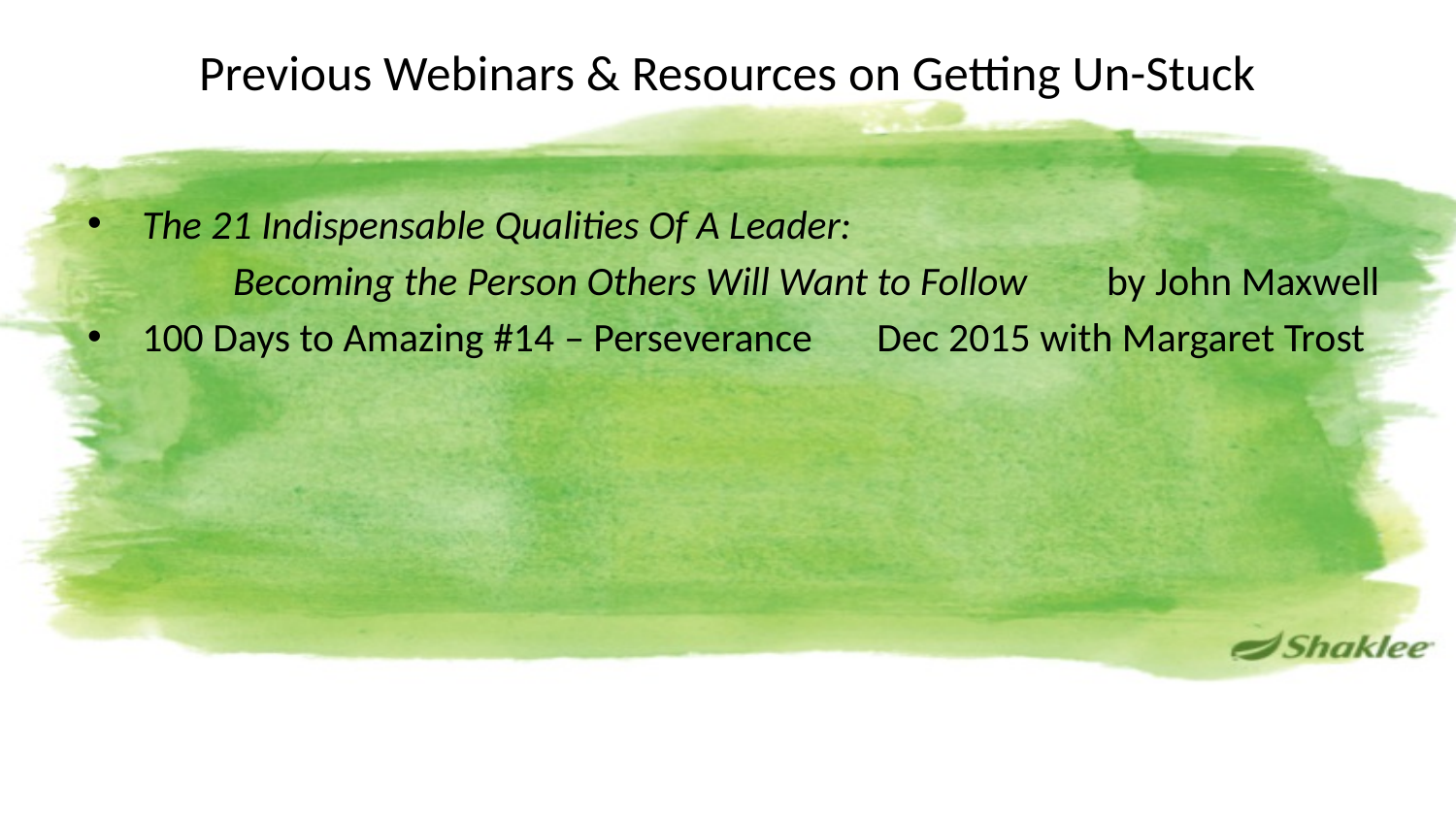

# Previous Webinars & Resources on Getting Un-Stuck
The 21 Indispensable Qualities Of A Leader:
 	Becoming the Person Others Will Want to Follow 	by John Maxwell
100 Days to Amazing #14 – Perseverance       Dec 2015 with Margaret Trost